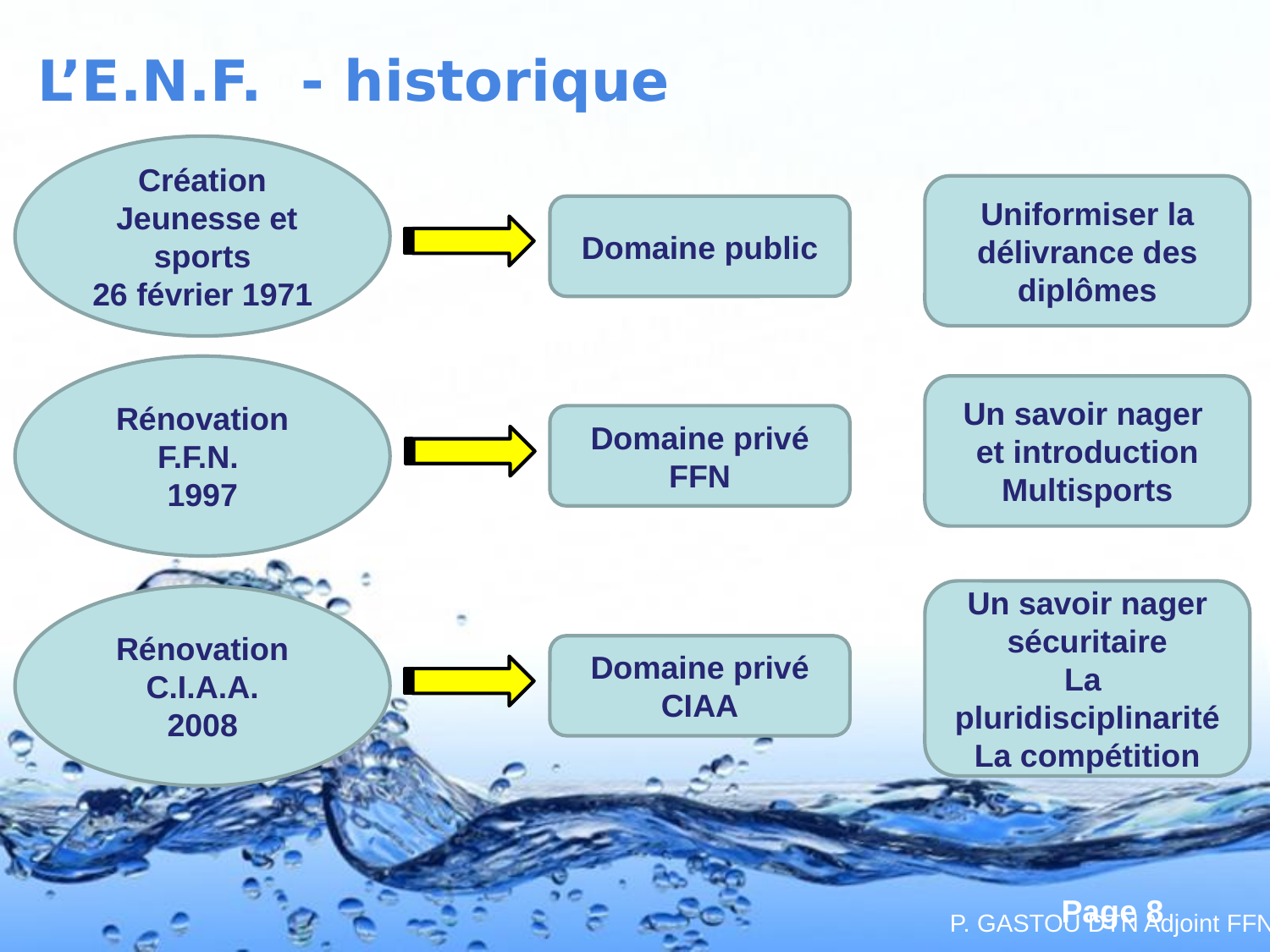

# L’E.N.F.  - historique
Création
 Jeunesse et sports
26 février 1971
Uniformiser la délivrance des diplômes
Domaine public

Rénovation
F.F.N.
1997

Un savoir nager
et introduction
Multisports
Domaine privé
FFN

Un savoir nager sécuritaire
La  pluridisciplinarité
La compétition

Rénovation
C.I.A.A.
2008

Domaine privé
CIAA

P. GASTOU DTN Adjoint FFN